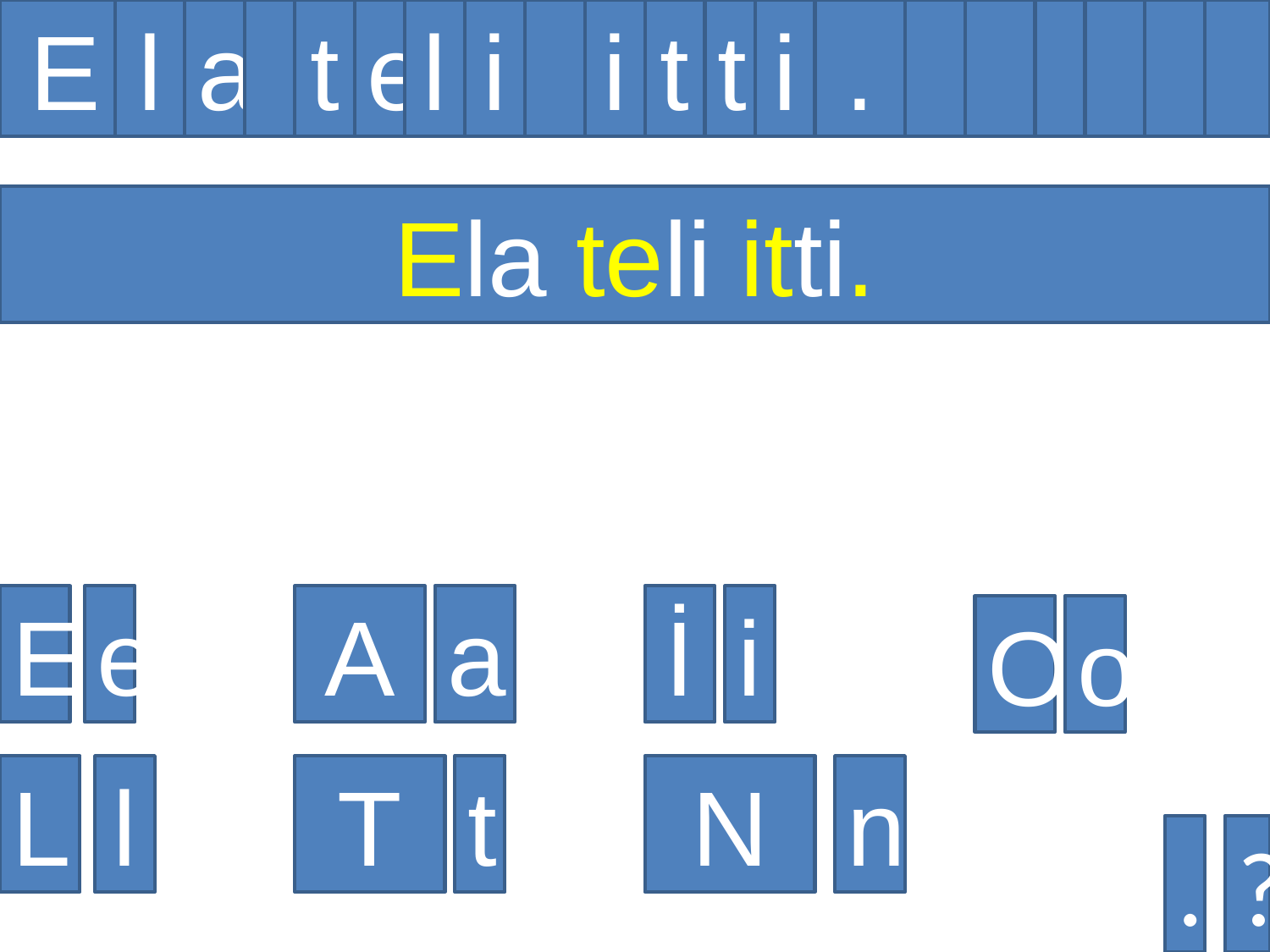

E
l
a

t
e
l
i

i
t
t
i
.

Ela teli itti.
E
e
A
a
İ
i
O
o
L
l
T
t
N
n
.
?